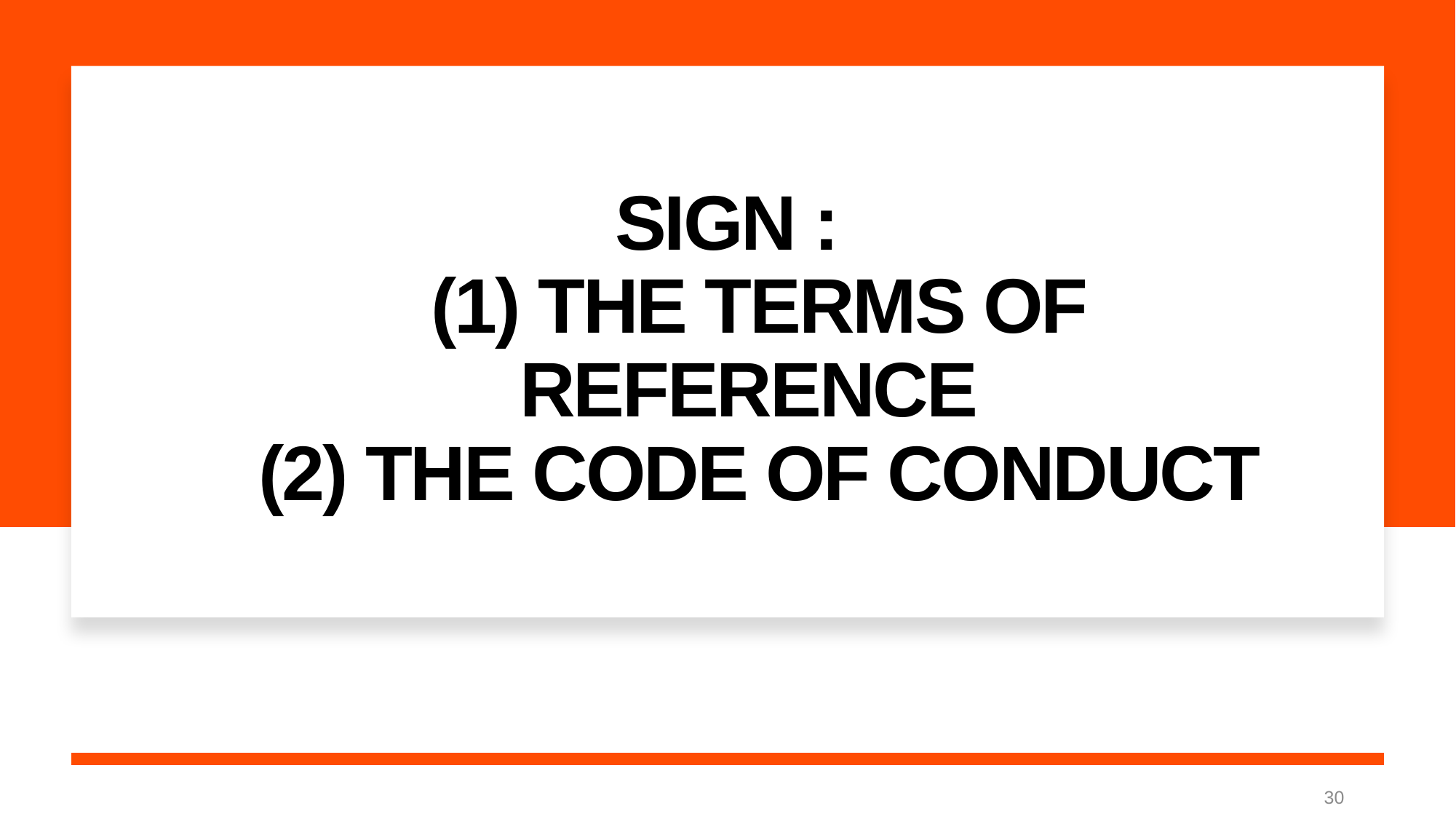

# SIGN : (1) THE TERMS OF REFERENCE (2) THE CODE OF CONDUCT
30